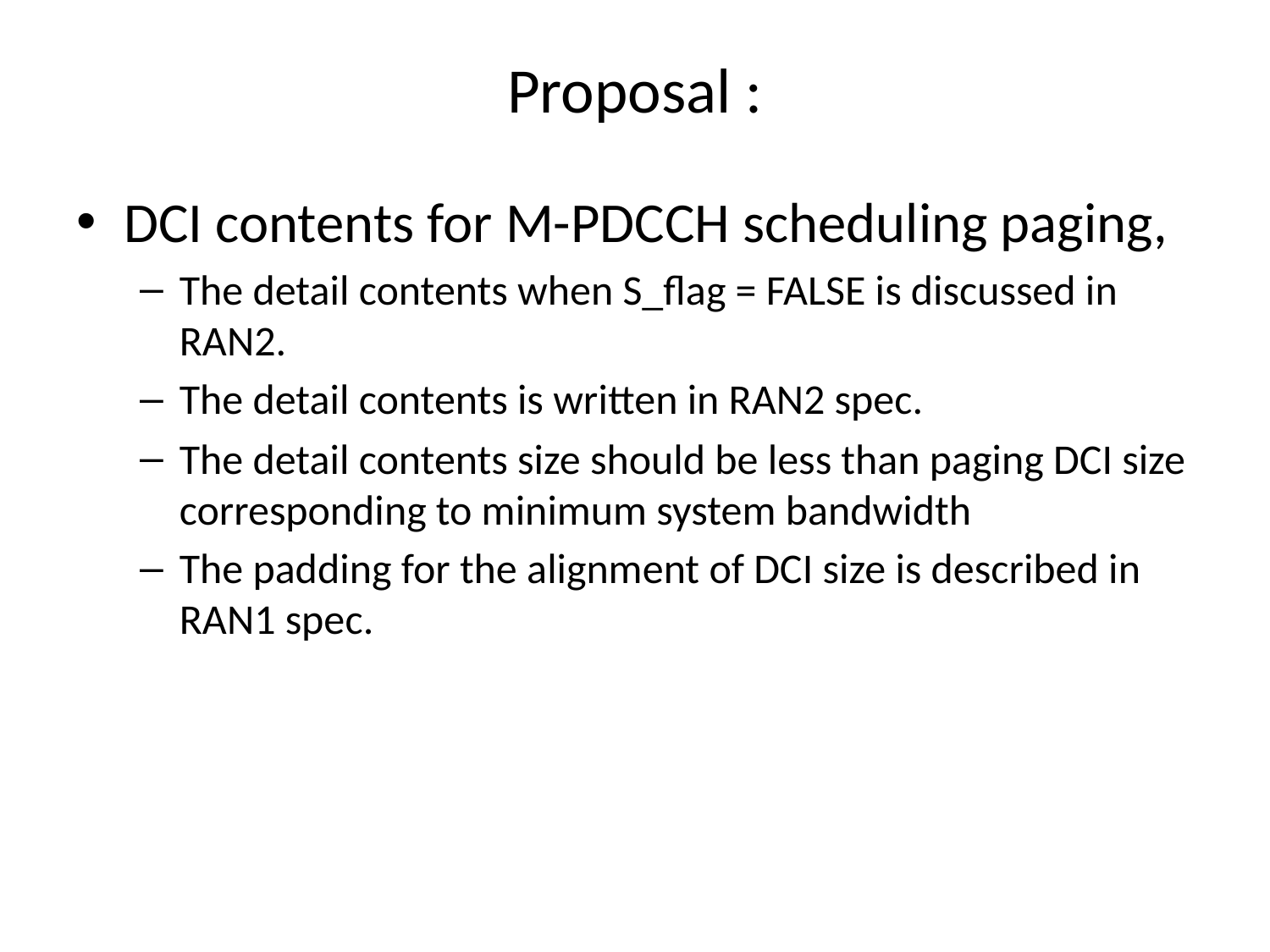

# Proposal :
DCI contents for M-PDCCH scheduling paging,
The detail contents when S_flag = FALSE is discussed in RAN2.
The detail contents is written in RAN2 spec.
The detail contents size should be less than paging DCI size corresponding to minimum system bandwidth
The padding for the alignment of DCI size is described in RAN1 spec.